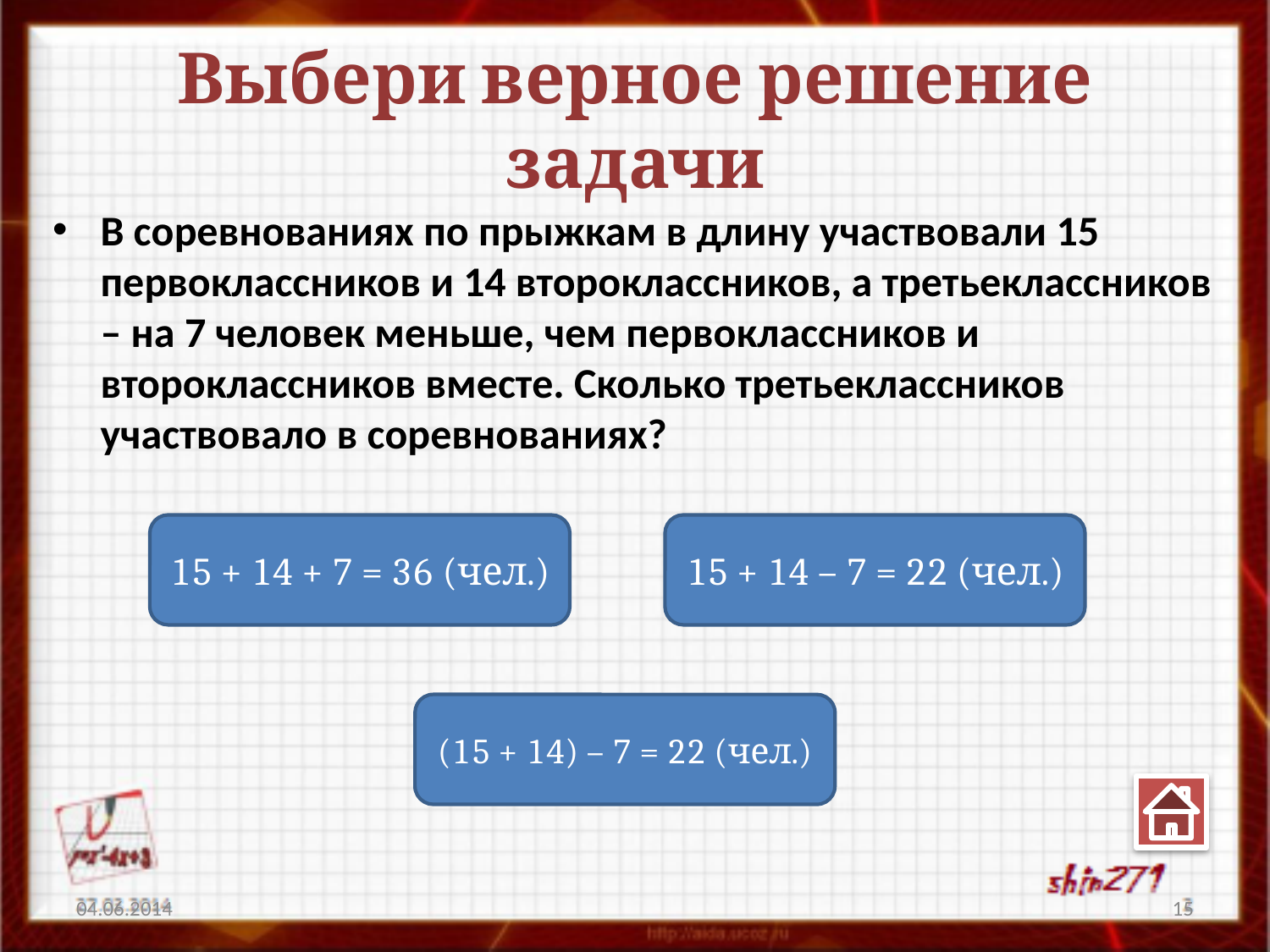

# Выбери верное решение задачи
В соревнованиях по прыжкам в длину участвовали 15 первоклассников и 14 второклассников, а третьеклассников – на 7 человек меньше, чем первоклассников и второклассников вместе. Сколько третьеклассников участвовало в соревнованиях?
15 + 14 + 7 = 36 (чел.)
15 + 14 – 7 = 22 (чел.)
(15 + 14) – 7 = 22 (чел.)

04.06.2014
15